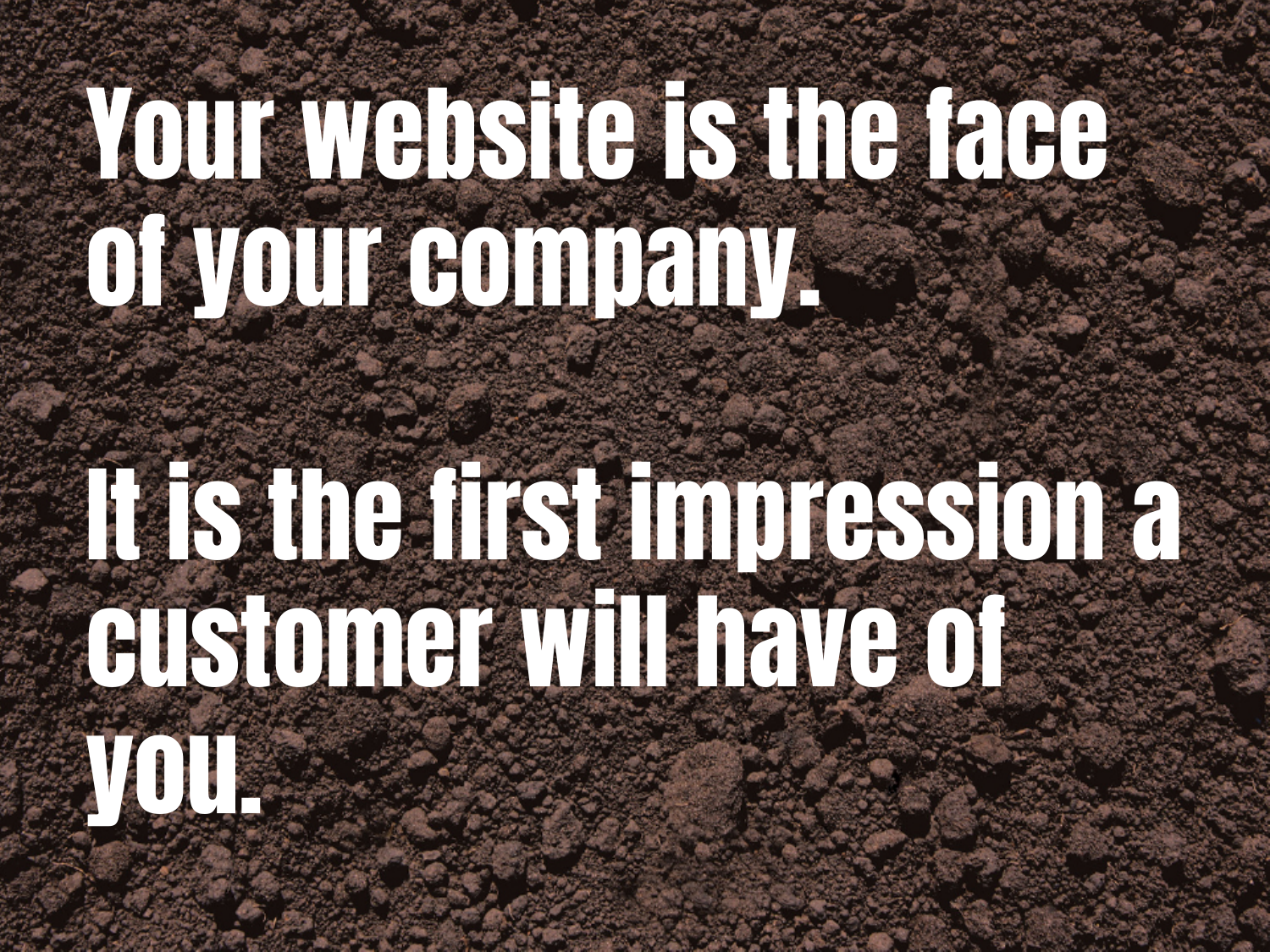

Your website is the face of your company.

It is the first impression a customer will have of you.